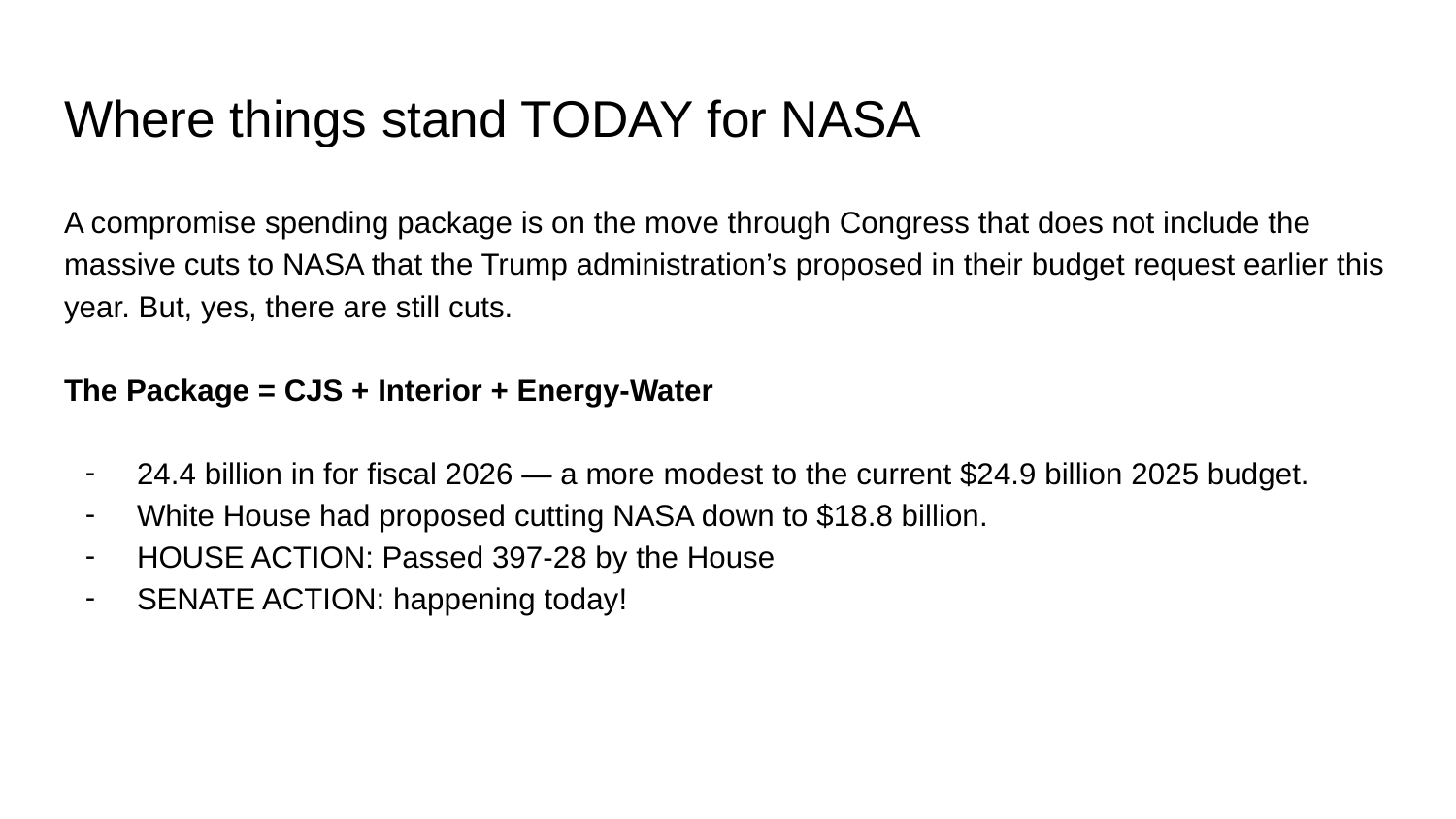

# Where things stand TODAY for NASA
A compromise spending package is on the move through Congress that does not include the  massive cuts to NASA that the Trump administration’s proposed in their budget request earlier this year. But, yes, there are still cuts.

The Package = CJS + Interior + Energy-Water

24.4 billion in for fiscal 2026 — a more modest to the current $24.9 billion 2025 budget.
White House had proposed cutting NASA down to $18.8 billion.
HOUSE ACTION: Passed 397-28 by the House
SENATE ACTION: happening today!